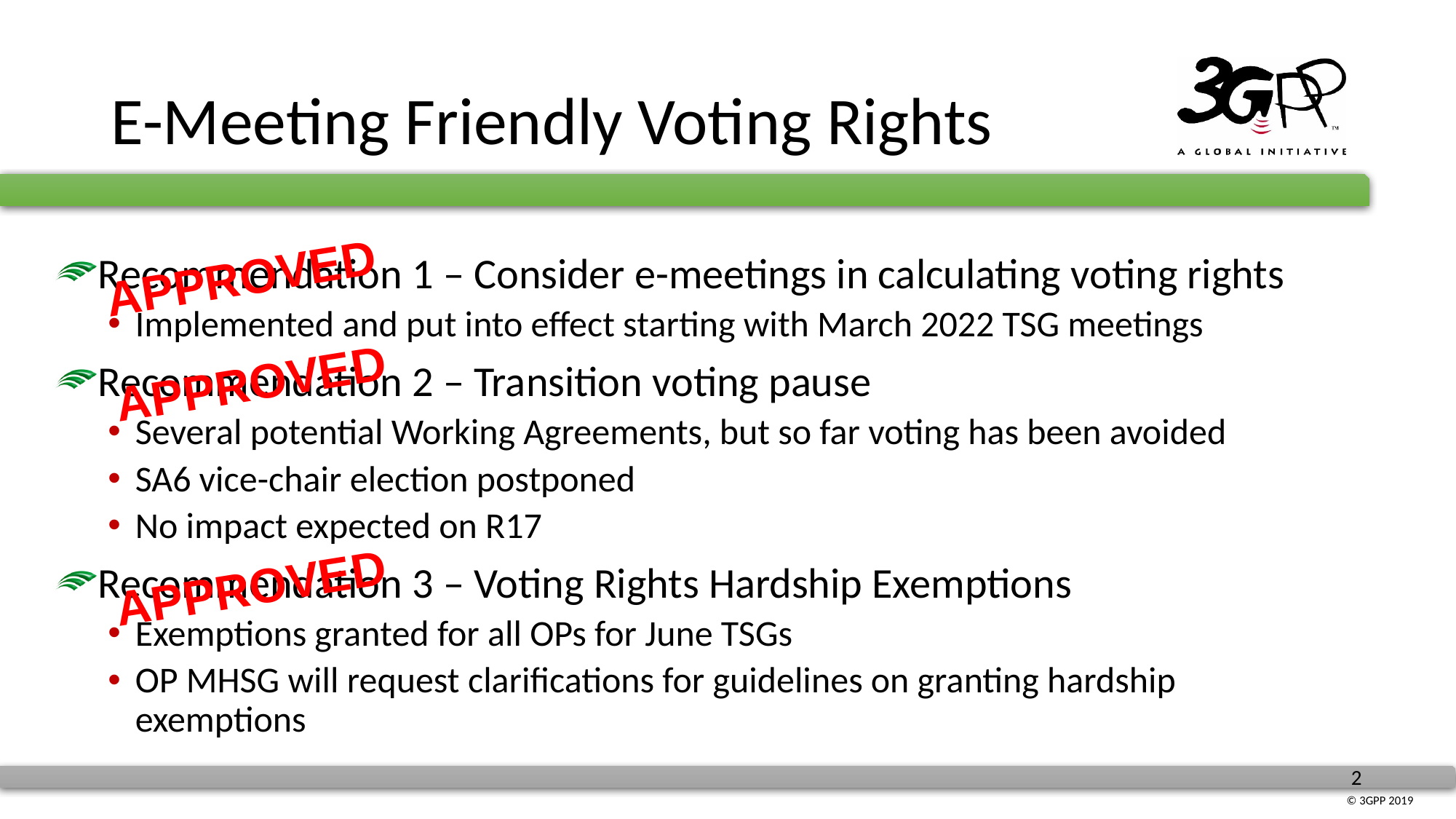

# E-Meeting Friendly Voting Rights
APPROVED
Recommendation 1 – Consider e-meetings in calculating voting rights
Implemented and put into effect starting with March 2022 TSG meetings
Recommendation 2 – Transition voting pause
Several potential Working Agreements, but so far voting has been avoided
SA6 vice-chair election postponed
No impact expected on R17
Recommendation 3 – Voting Rights Hardship Exemptions
Exemptions granted for all OPs for June TSGs
OP MHSG will request clarifications for guidelines on granting hardship exemptions
APPROVED
APPROVED